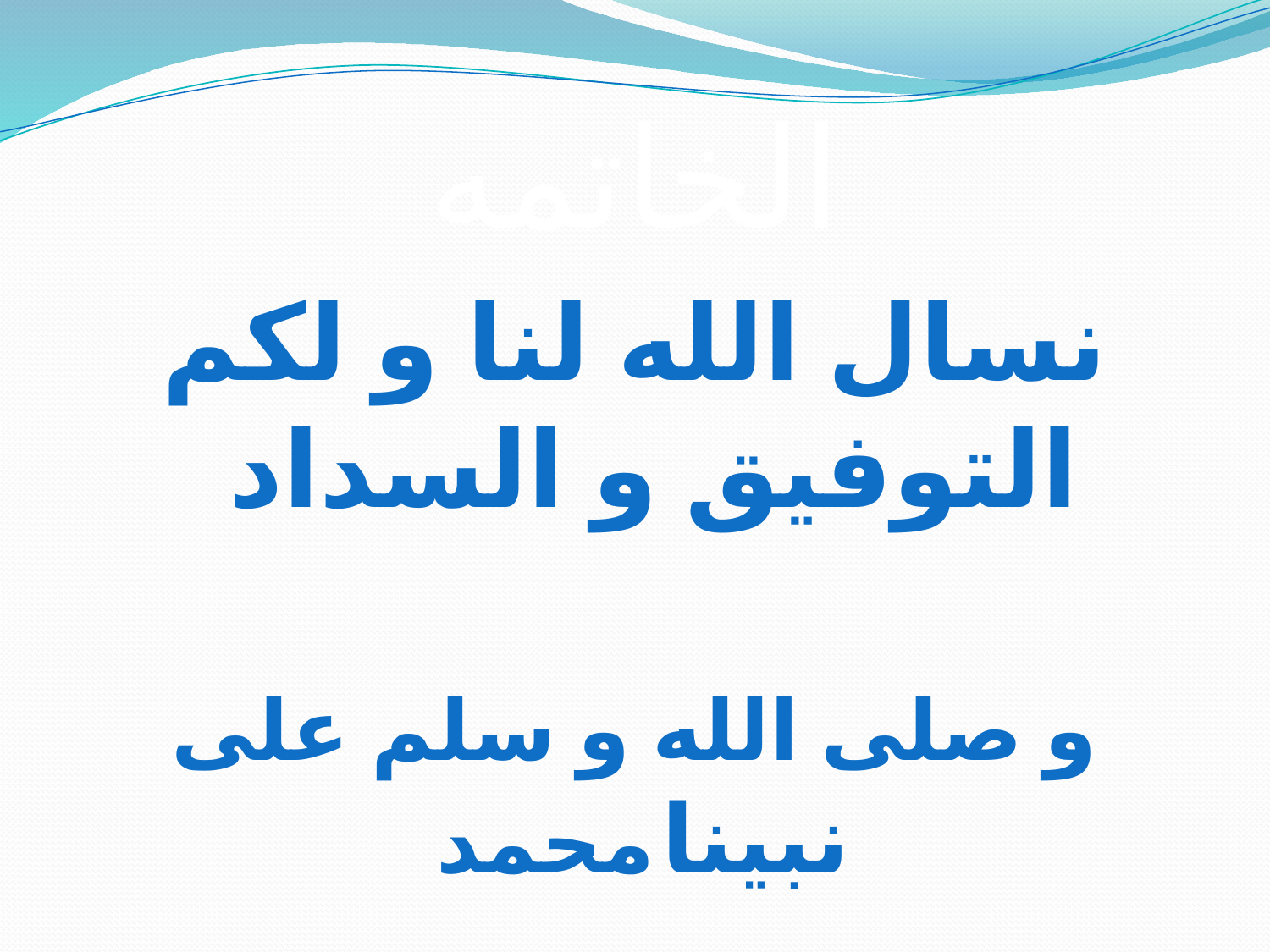

# الخاتمه
نسال الله لنا و لكم التوفيق و السداد

و صلى الله و سلم على نبينا محمد